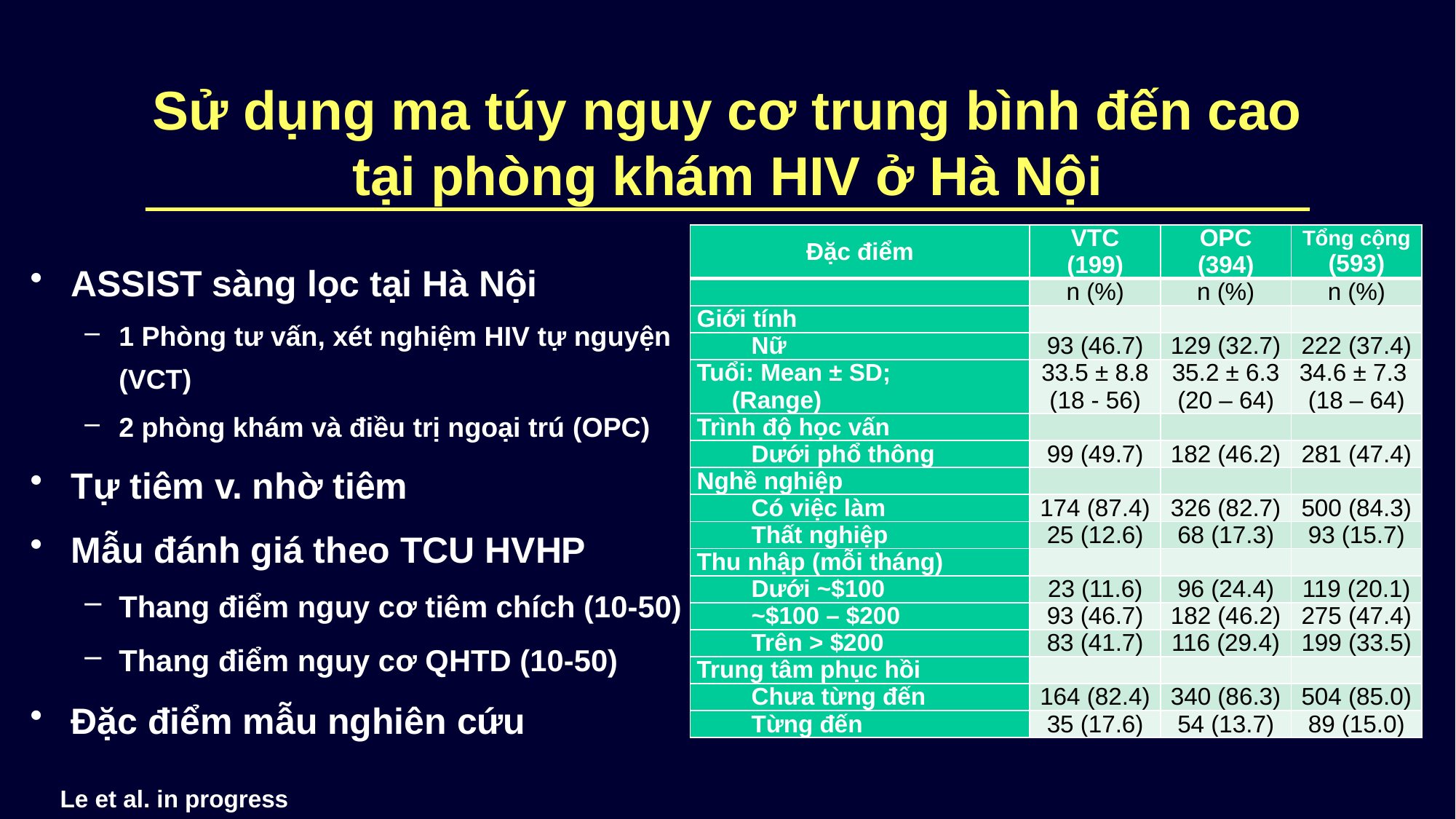

# Sử dụng ma túy nguy cơ trung bình đến cao tại phòng khám HIV ở Hà Nội
| Đặc điểm | VTC (199) | OPC (394) | Tổng cộng (593) |
| --- | --- | --- | --- |
|  | n (%) | n (%) | n (%) |
| Giới tính |  |  |  |
| Nữ | 93 (46.7) | 129 (32.7) | 222 (37.4) |
| Tuổi: Mean ± SD; (Range) | 33.5 ± 8.8 (18 - 56) | 35.2 ± 6.3 (20 – 64) | 34.6 ± 7.3 (18 – 64) |
| Trình độ học vấn |  |  |  |
| Dưới phổ thông | 99 (49.7) | 182 (46.2) | 281 (47.4) |
| Nghề nghiệp |  |  |  |
| Có việc làm | 174 (87.4) | 326 (82.7) | 500 (84.3) |
| Thất nghiệp | 25 (12.6) | 68 (17.3) | 93 (15.7) |
| Thu nhập (mỗi tháng) |  |  |  |
| Dưới ~$100 | 23 (11.6) | 96 (24.4) | 119 (20.1) |
| ~$100 – $200 | 93 (46.7) | 182 (46.2) | 275 (47.4) |
| Trên > $200 | 83 (41.7) | 116 (29.4) | 199 (33.5) |
| Trung tâm phục hồi |  |  |  |
| Chưa từng đến | 164 (82.4) | 340 (86.3) | 504 (85.0) |
| Từng đến | 35 (17.6) | 54 (13.7) | 89 (15.0) |
ASSIST sàng lọc tại Hà Nội
1 Phòng tư vấn, xét nghiệm HIV tự nguyện (VCT)
2 phòng khám và điều trị ngoại trú (OPC)
Tự tiêm v. nhờ tiêm
Mẫu đánh giá theo TCU HVHP
Thang điểm nguy cơ tiêm chích (10-50)
Thang điểm nguy cơ QHTD (10-50)
Đặc điểm mẫu nghiên cứu
Le et al. in progress